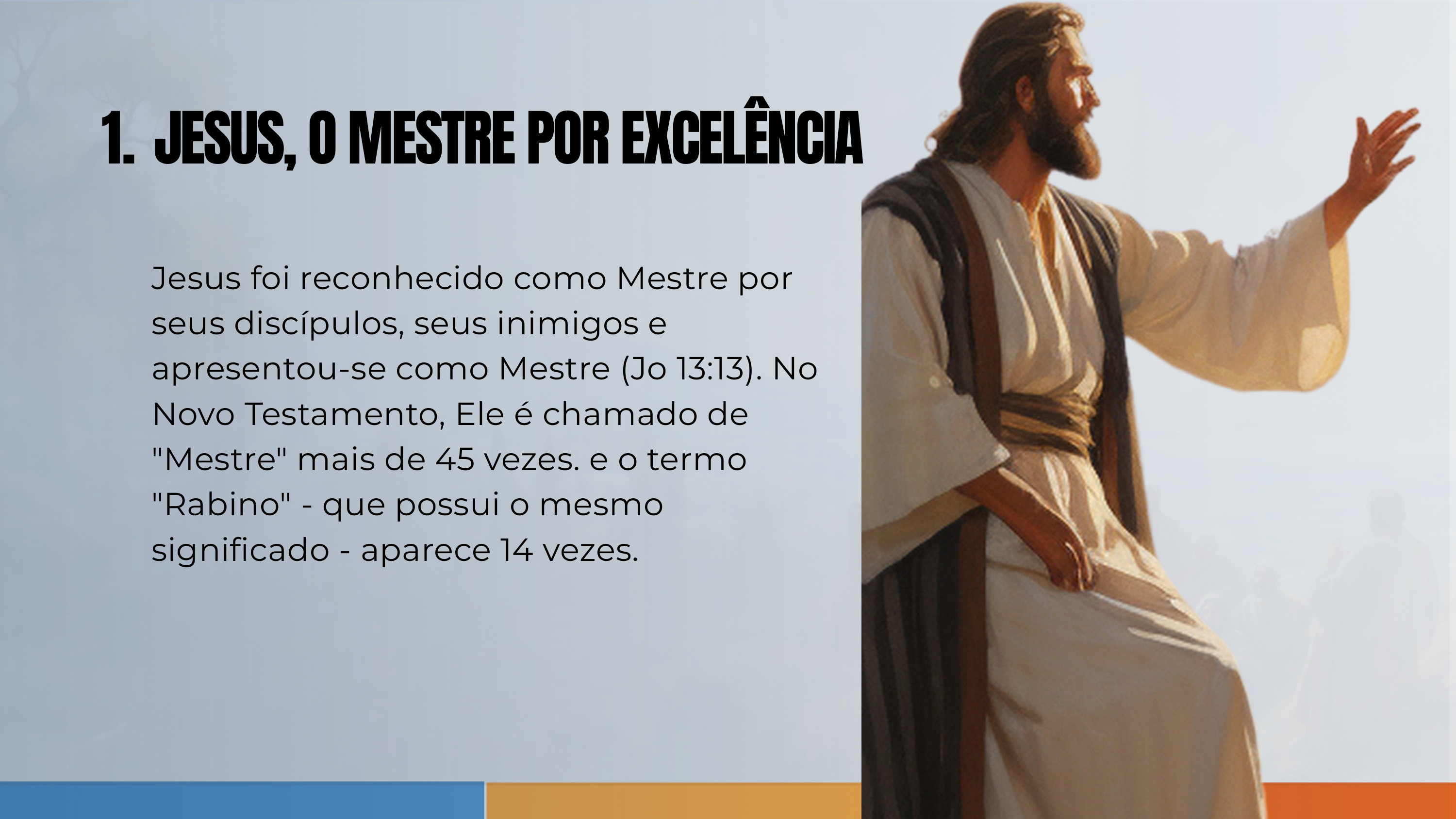

JESUS, O MESTRE POR EXCELÊNCIA
Jesus foi reconhecido como Mestre por seus discípulos, seus inimigos e apresentou-se como Mestre (Jo 13:13). No Novo Testamento, Ele é chamado de "Mestre" mais de 45 vezes. e o termo "Rabino" - que possui o mesmo significado - aparece 14 vezes.